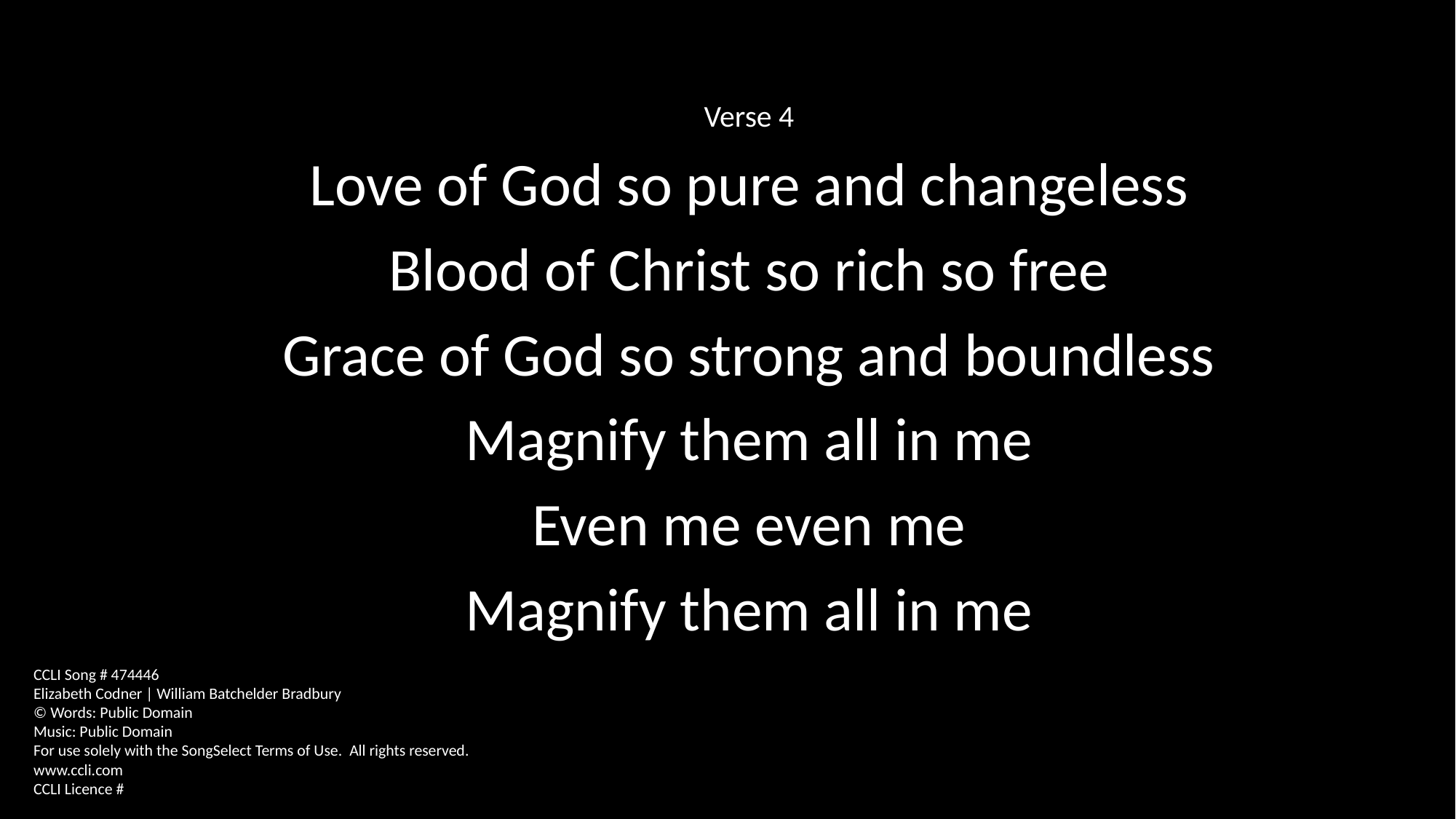

Verse 4
Love of God so pure and changeless
Blood of Christ so rich so free
Grace of God so strong and boundless
Magnify them all in me
Even me even me
Magnify them all in me
CCLI Song # 474446
Elizabeth Codner | William Batchelder Bradbury
© Words: Public Domain
Music: Public Domain
For use solely with the SongSelect Terms of Use.  All rights reserved. www.ccli.com
CCLI Licence #